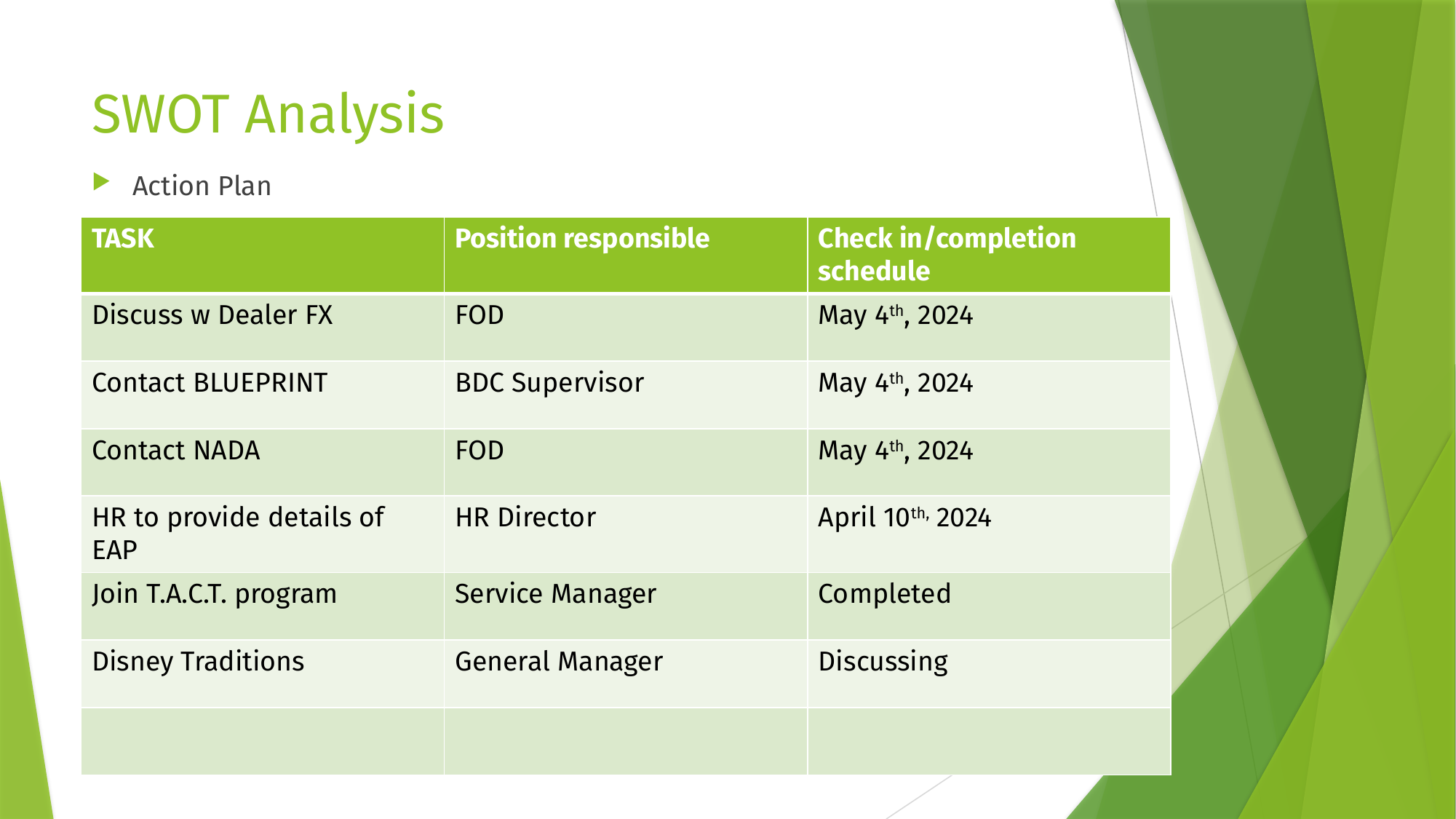

# SWOT Analysis
Action Plan

| TASK | Position responsible | Check in/completion schedule |
| --- | --- | --- |
| Discuss w Dealer FX | FOD | May 4th, 2024 |
| Contact BLUEPRINT | BDC Supervisor | May 4th, 2024 |
| Contact NADA | FOD | May 4th, 2024 |
| HR to provide details of EAP | HR Director | April 10th, 2024 |
| Join T.A.C.T. program | Service Manager | Completed |
| Disney Traditions | General Manager | Discussing |
|  |  |  |